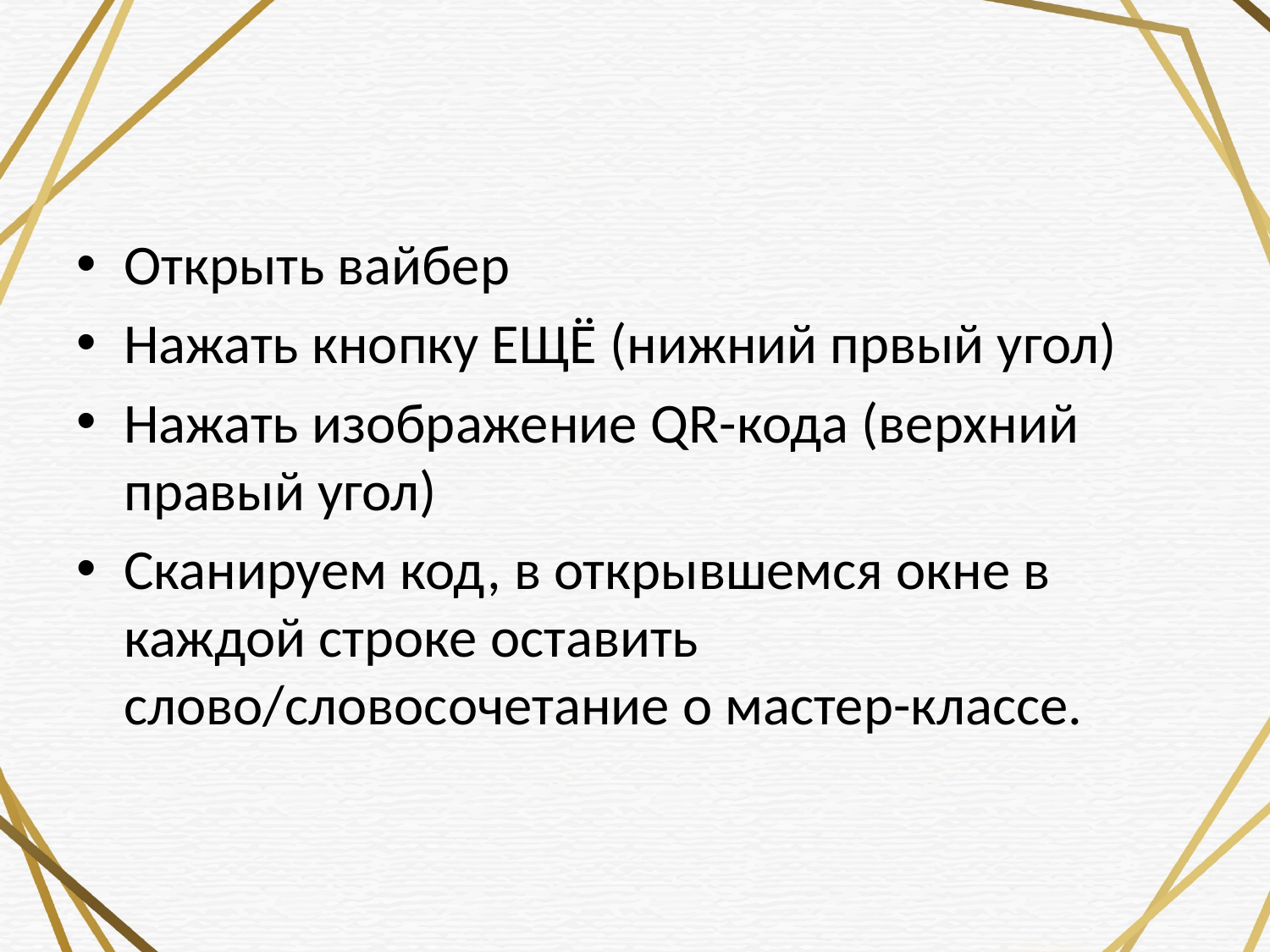

#
Открыть вайбер
Нажать кнопку ЕЩЁ (нижний првый угол)
Нажать изображение QR-кода (верхний правый угол)
Сканируем код, в открывшемся окне в каждой строке оставить слово/словосочетание о мастер-классе.